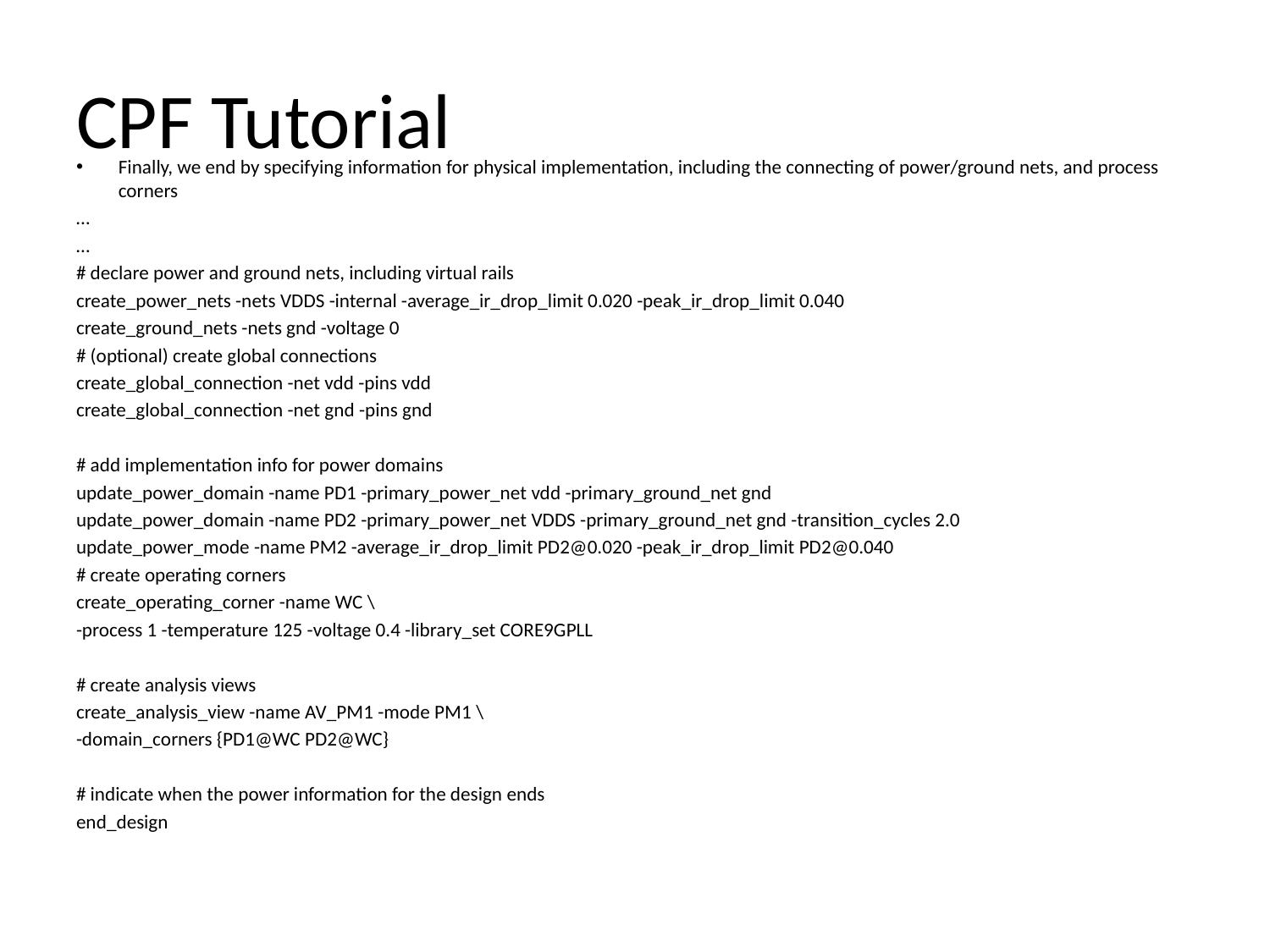

# CPF Tutorial
Finally, we end by specifying information for physical implementation, including the connecting of power/ground nets, and process corners
…
…
# declare power and ground nets, including virtual rails
create_power_nets -nets VDDS -internal -average_ir_drop_limit 0.020 -peak_ir_drop_limit 0.040
create_ground_nets -nets gnd -voltage 0
# (optional) create global connections
create_global_connection -net vdd -pins vdd
create_global_connection -net gnd -pins gnd

# add implementation info for power domains
update_power_domain -name PD1 -primary_power_net vdd -primary_ground_net gnd
update_power_domain -name PD2 -primary_power_net VDDS -primary_ground_net gnd -transition_cycles 2.0
update_power_mode -name PM2 -average_ir_drop_limit PD2@0.020 -peak_ir_drop_limit PD2@0.040
# create operating corners
create_operating_corner -name WC \
-process 1 -temperature 125 -voltage 0.4 -library_set CORE9GPLL

# create analysis views
create_analysis_view -name AV_PM1 -mode PM1 \
-domain_corners {PD1@WC PD2@WC}

# indicate when the power information for the design ends
end_design